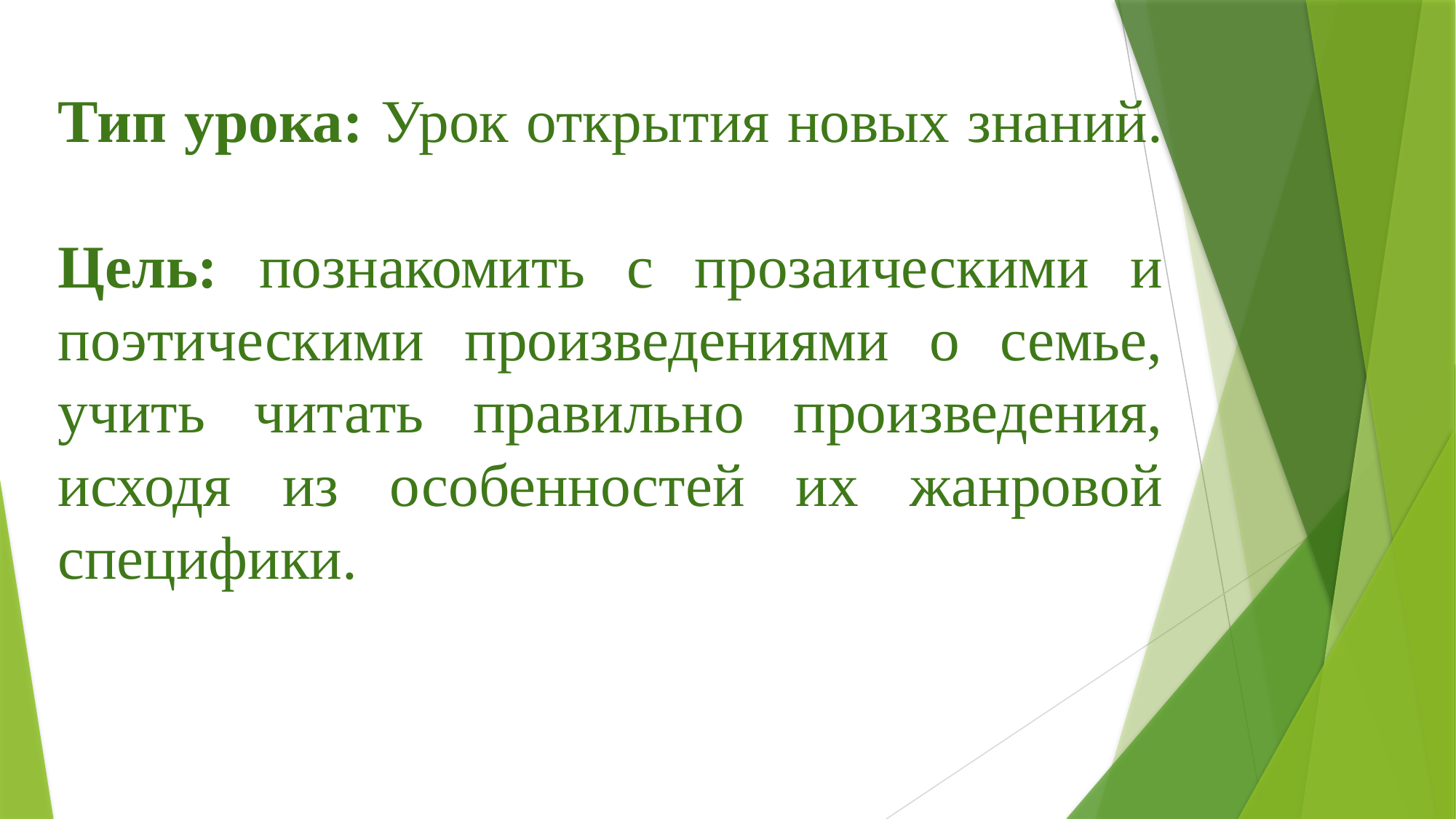

# Тип урока: Урок открытия новых знаний. Цель: познакомить с прозаическими и поэтическими произведениями о семье, учить читать правильно произведения, исходя из особенностей их жанровой специфики.